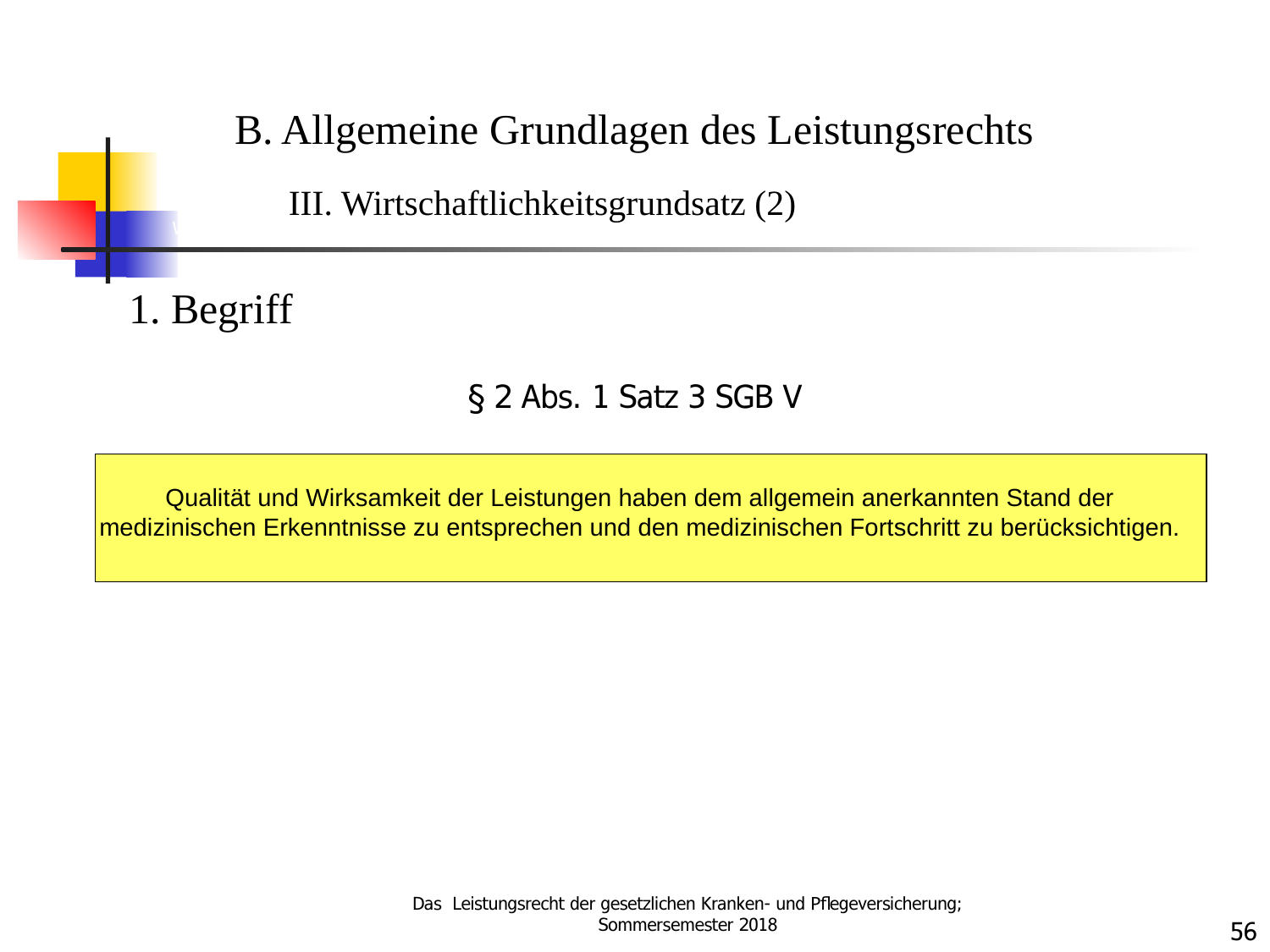

Wirtschaftlichkeitsgrundsatz 2
B. Allgemeine Grundlagen des Leistungsrechts
	III. Wirtschaftlichkeitsgrundsatz (2)
1. Begriff
§ 2 Abs. 1 Satz 3 SGB V

Qualität und Wirksamkeit der Leistungen haben dem allgemein anerkannten Stand der medizinischen Erkenntnisse zu entsprechen und den medizinischen Fortschritt zu berücksichtigen.

Das  Leistungsrecht der gesetzlichen Kranken- und Pflegeversicherung; Sommersemester 2018
56